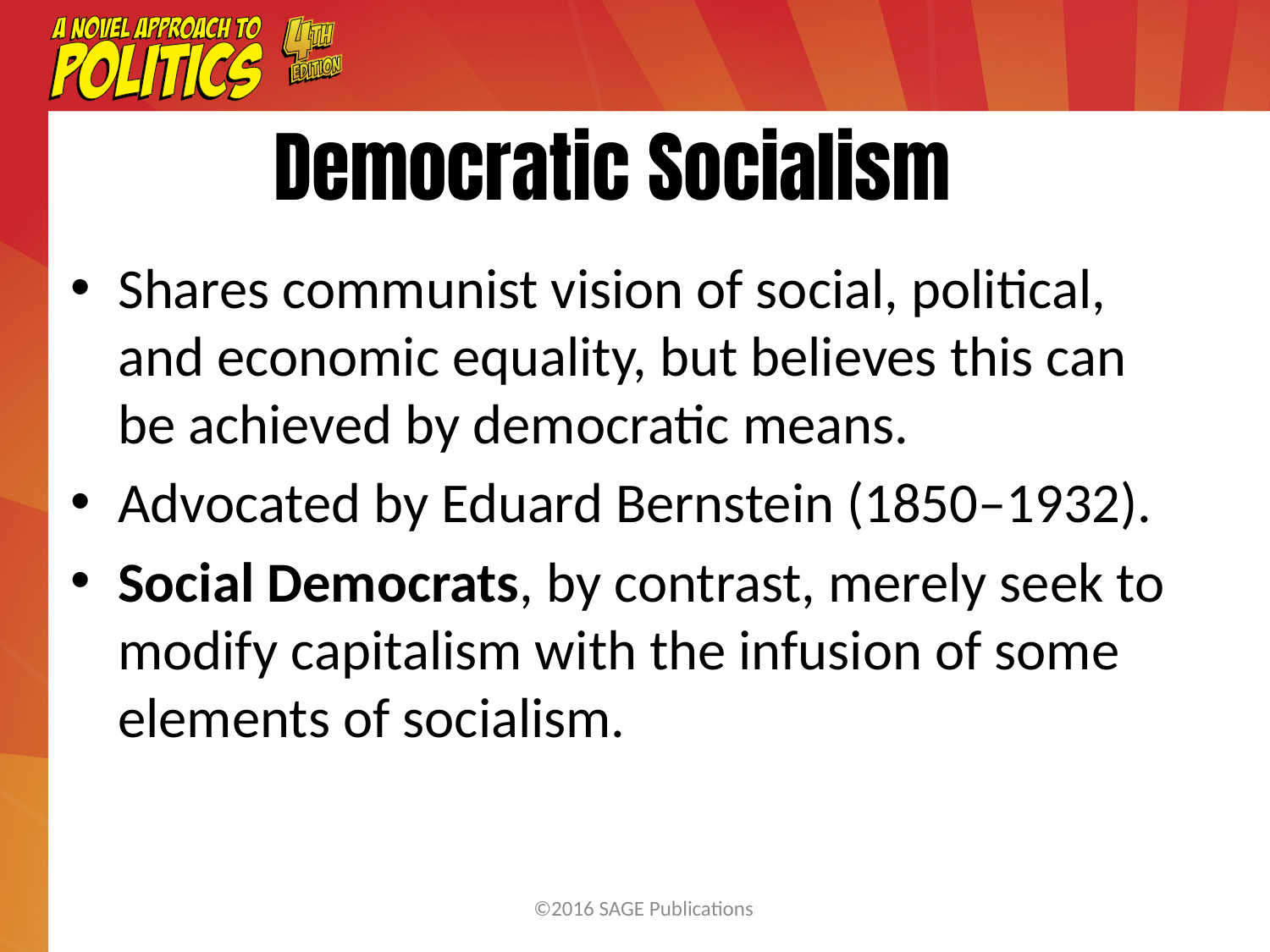

Democratic Socialism
Shares communist vision of social, political, and economic equality, but believes this can be achieved by democratic means.
Advocated by Eduard Bernstein (1850–1932).
Social Democrats, by contrast, merely seek to modify capitalism with the infusion of some elements of socialism.